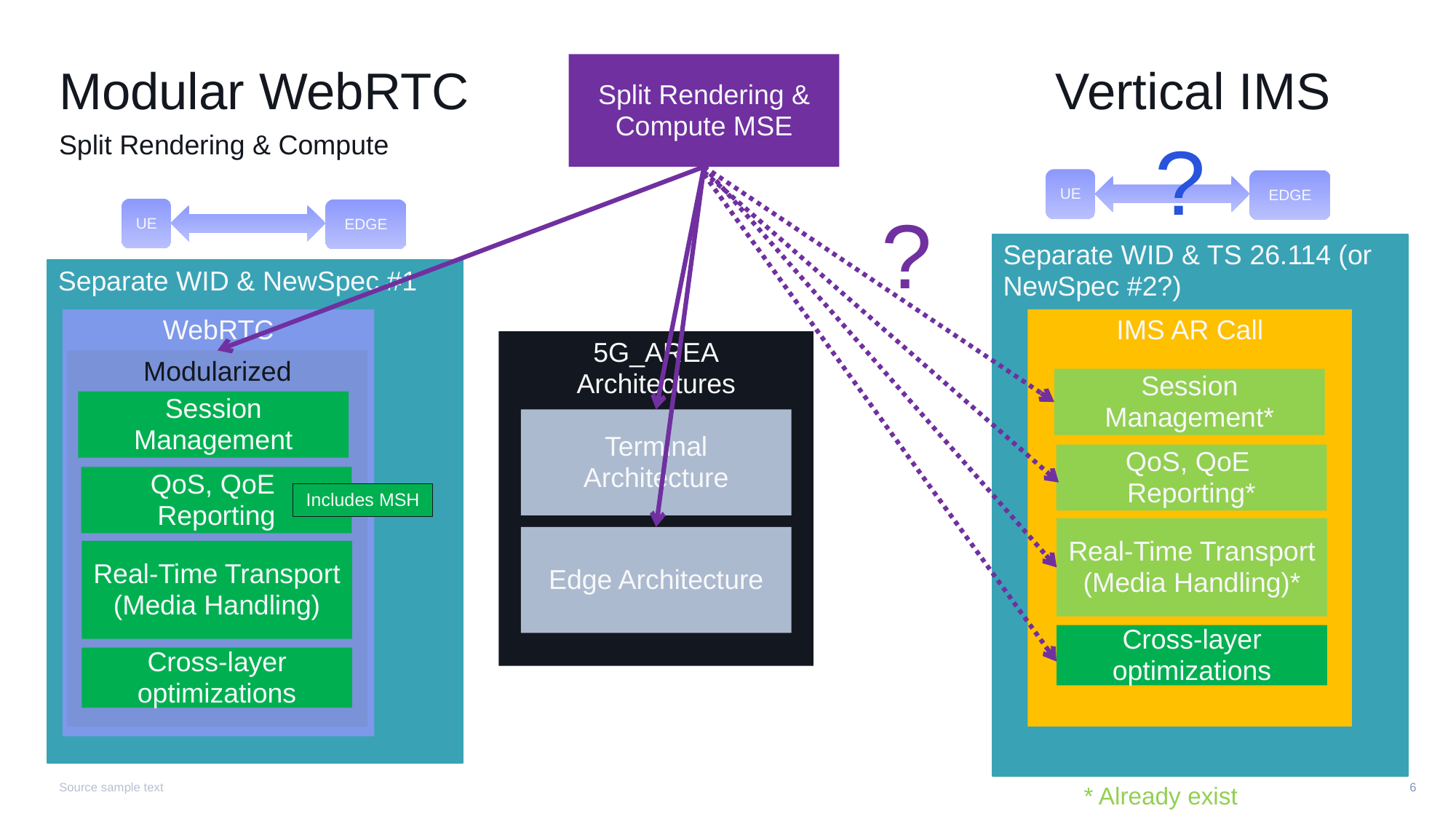

Split Rendering & Compute MSE
# Modular WebRTC 						 Vertical IMS
Split Rendering & Compute
?
UE
EDGE

UE
EDGE

?
Separate WID & TS 26.114 (or NewSpec #2?)
Separate WID & NewSpec #1
WebRTC
IMS AR Call
5G_AREA
Architectures
Modularized
Session Management*
Session Management
Terminal Architecture
QoS, QoE  Reporting*
QoS, QoE  Reporting
Includes MSH
Real-Time Transport (Media Handling)*
Edge Architecture
Real-Time Transport (Media Handling)
Cross-layer optimizations
Cross-layer optimizations
Source sample text
* Already exist